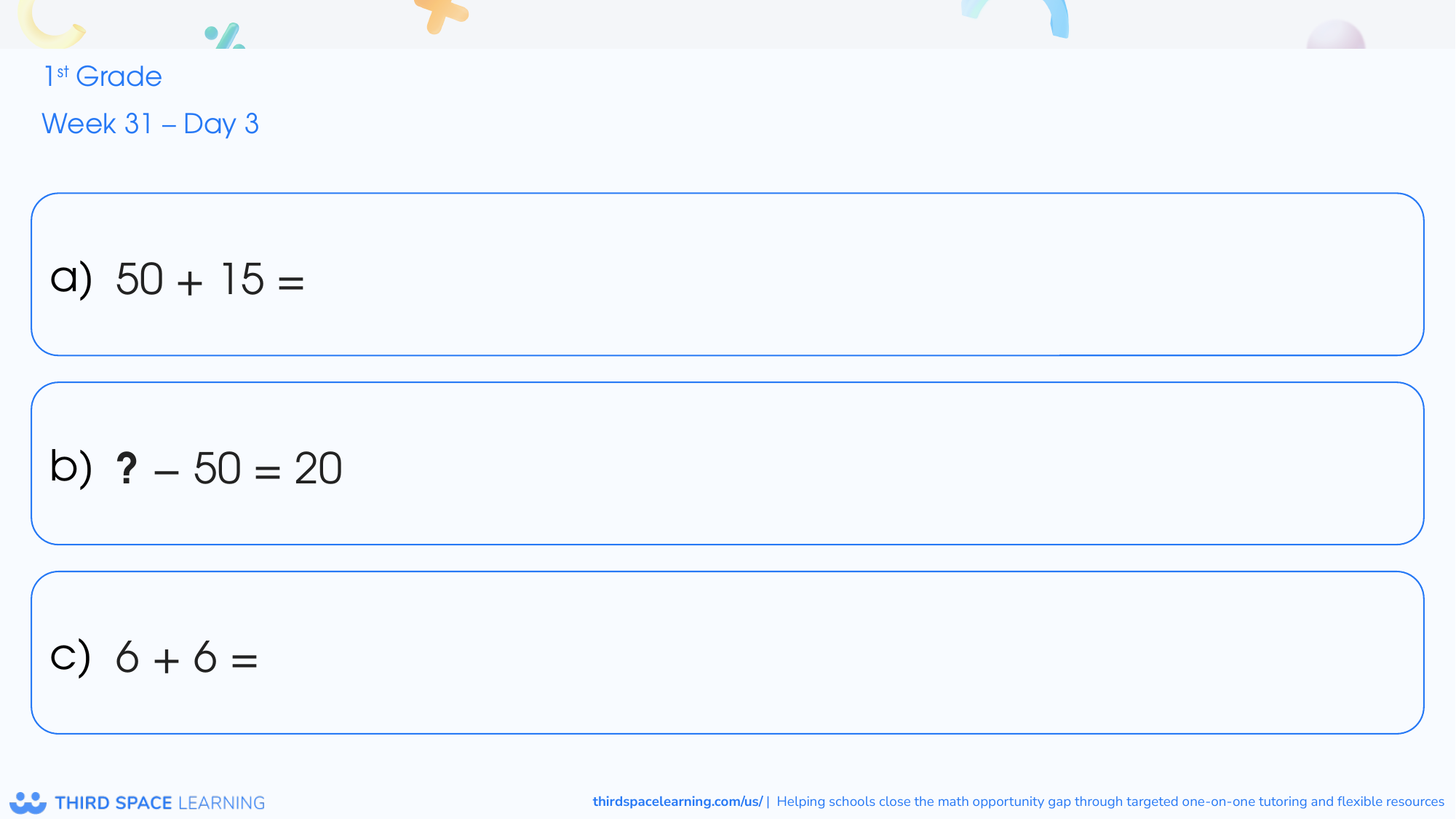

1st Grade
Week 31 – Day 3
50 + 15 =
? − 50 = 20
6 + 6 =